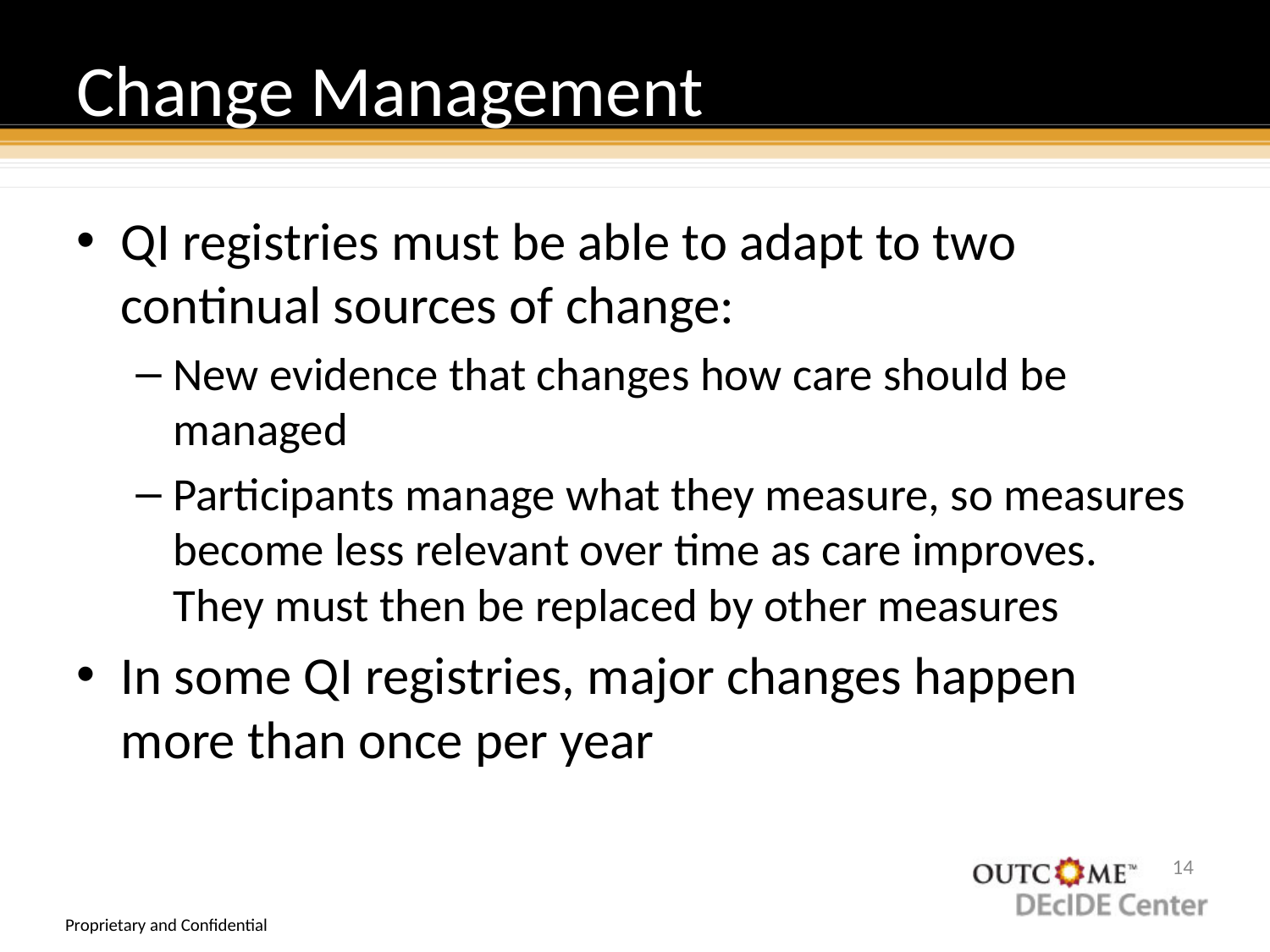

# Change Management
QI registries must be able to adapt to two continual sources of change:
New evidence that changes how care should be managed
Participants manage what they measure, so measures become less relevant over time as care improves.  They must then be replaced by other measures
In some QI registries, major changes happen more than once per year
14